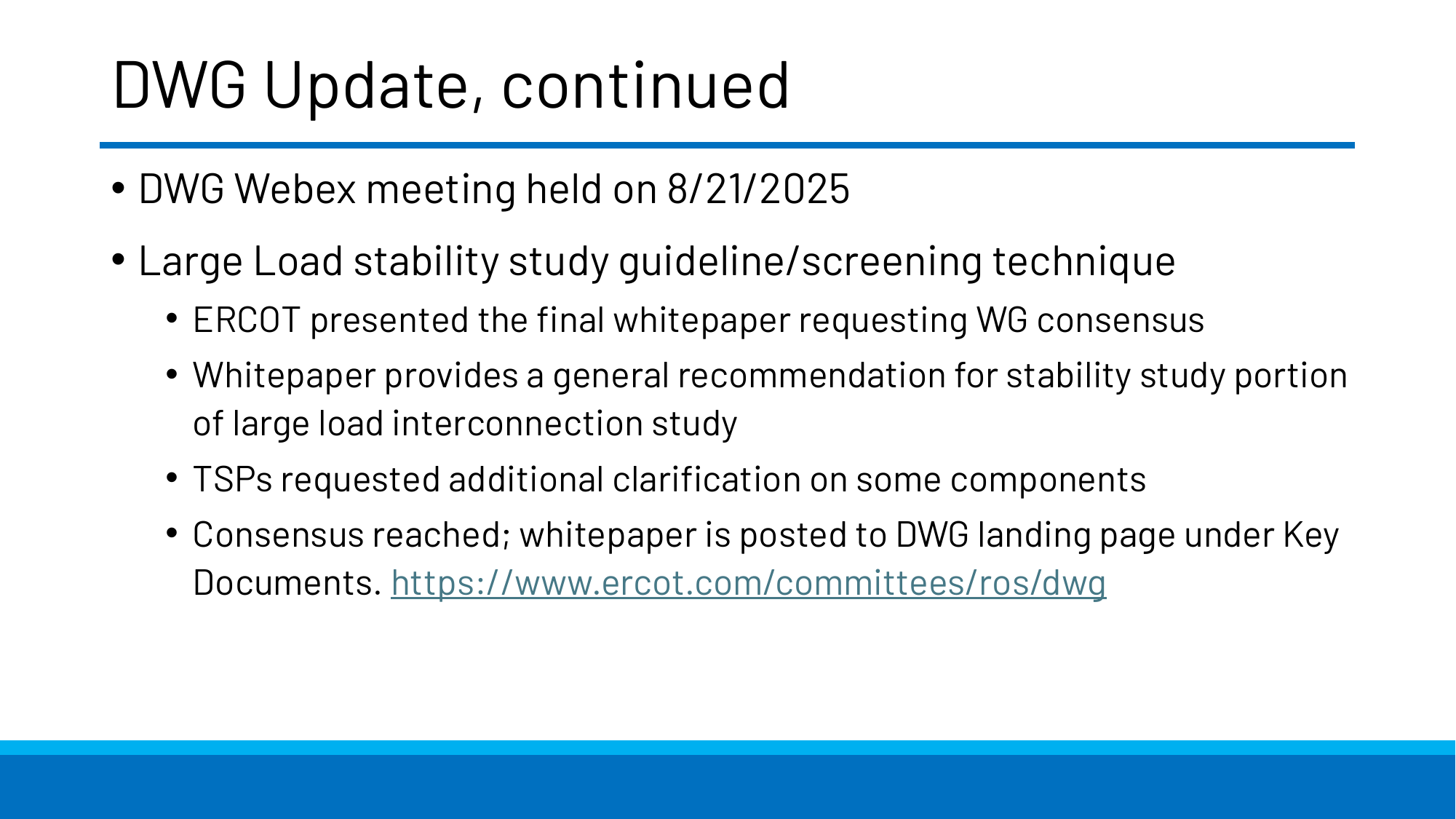

# DWG Update, continued
DWG Webex meeting held on 8/21/2025
Large Load stability study guideline/screening technique
ERCOT presented the final whitepaper requesting WG consensus
Whitepaper provides a general recommendation for stability study portion of large load interconnection study
TSPs requested additional clarification on some components
Consensus reached; whitepaper is posted to DWG landing page under Key Documents. https://www.ercot.com/committees/ros/dwg